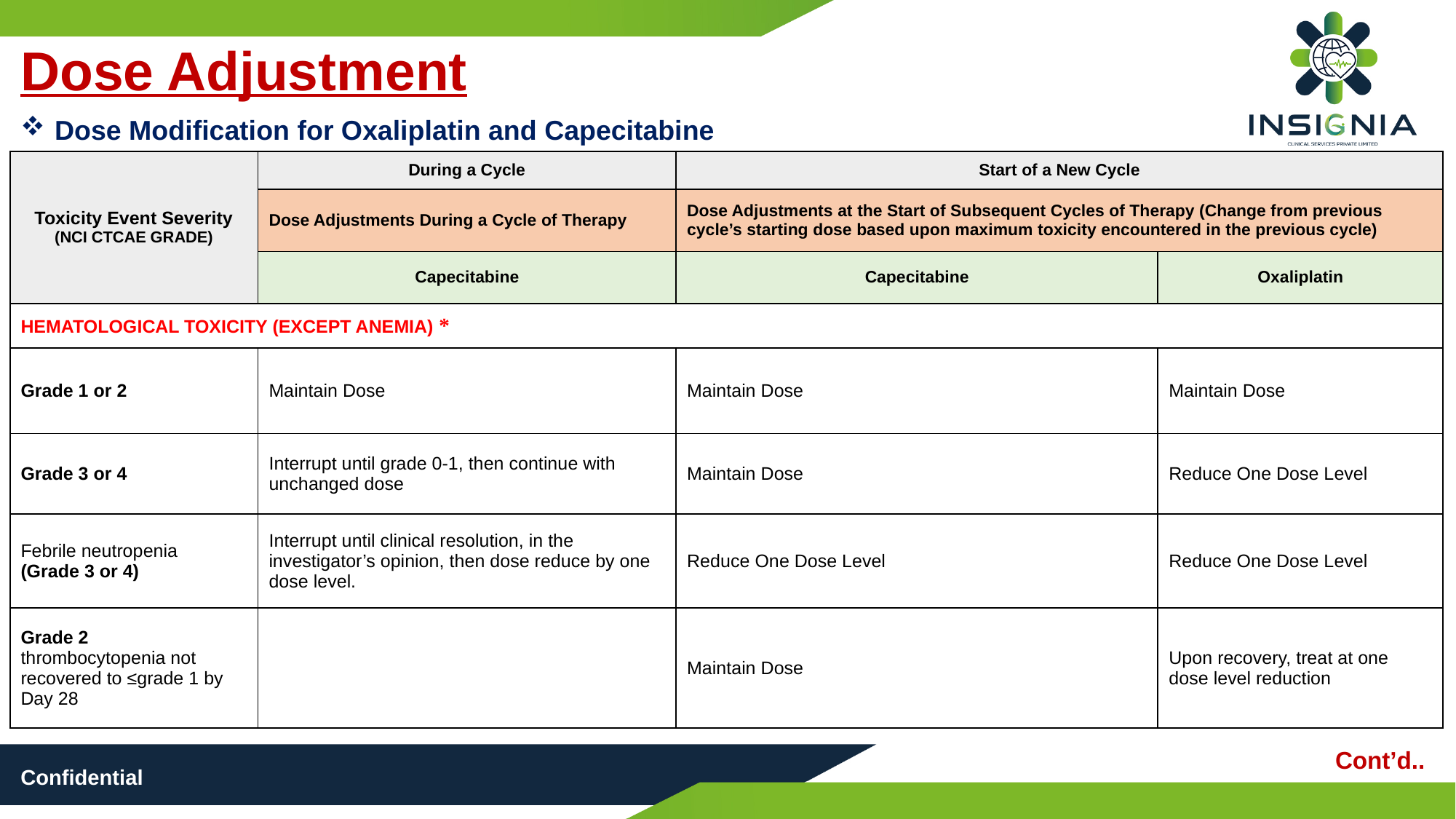

Dose Adjustment
Dose Modification for Oxaliplatin and Capecitabine
| Toxicity Event Severity (NCI CTCAE GRADE) | During a Cycle | Start of a New Cycle |  |
| --- | --- | --- | --- |
|  | Dose Adjustments During a Cycle of Therapy | Dose Adjustments at the Start of Subsequent Cycles of Therapy (Change from previous cycle’s starting dose based upon maximum toxicity encountered in the previous cycle) |  |
|  | Capecitabine | Capecitabine | Oxaliplatin |
| HEMATOLOGICAL TOXICITY (EXCEPT ANEMIA) \* |  |  |  |
| Grade 1 or 2 | Maintain Dose | Maintain Dose | Maintain Dose |
| Grade 3 or 4 | Interrupt until grade 0-1, then continue with unchanged dose | Maintain Dose | Reduce One Dose Level |
| Febrile neutropenia (Grade 3 or 4) | Interrupt until clinical resolution, in the investigator’s opinion, then dose reduce by one dose level. | Reduce One Dose Level | Reduce One Dose Level |
| Grade 2 thrombocytopenia not recovered to ≤grade 1 by Day 28 |  | Maintain Dose | Upon recovery, treat at one dose level reduction |
Cont’d..
Confidential